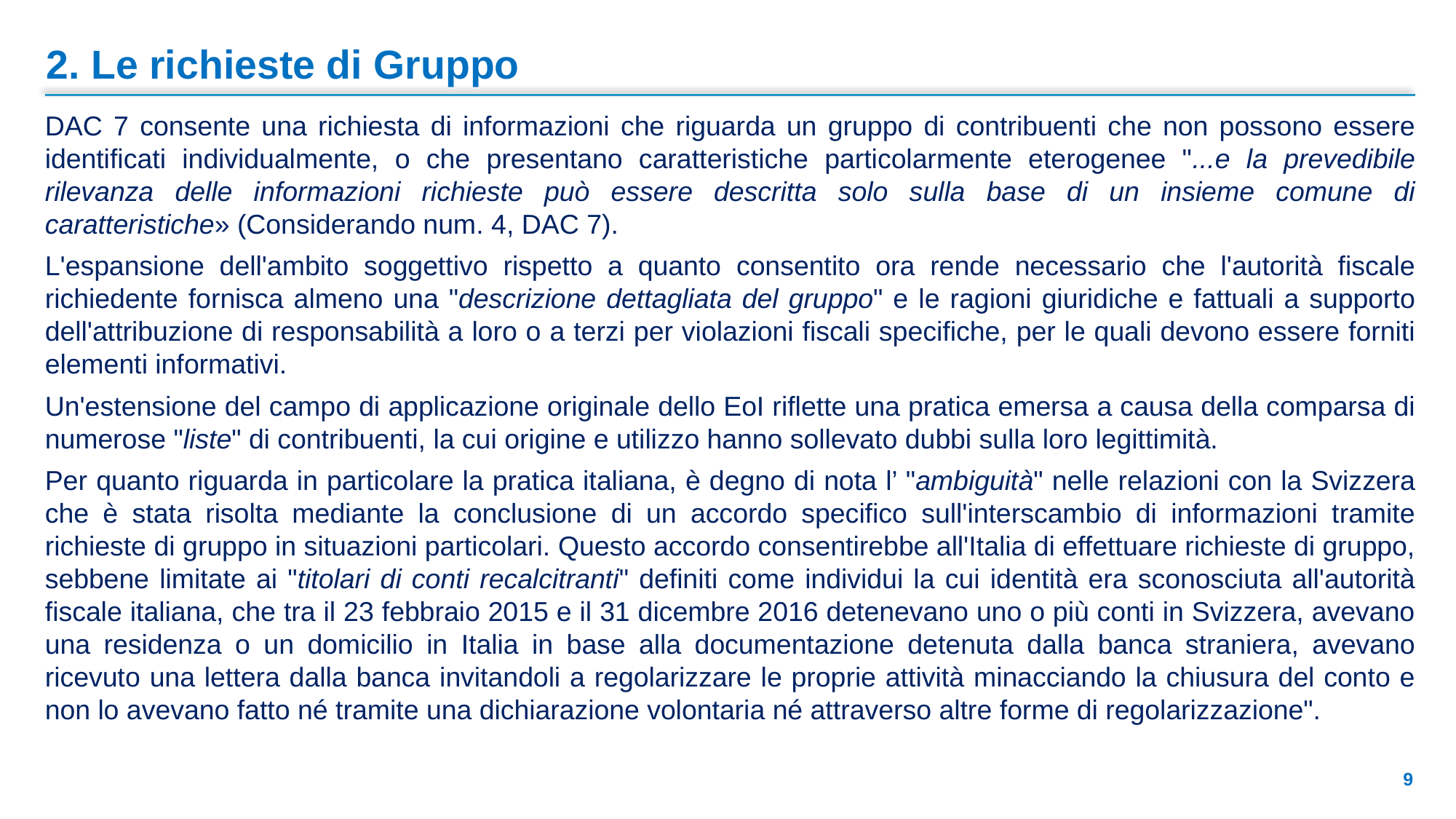

2. Le richieste di Gruppo
DAC 7 consente una richiesta di informazioni che riguarda un gruppo di contribuenti che non possono essere identificati individualmente, o che presentano caratteristiche particolarmente eterogenee "...e la prevedibile rilevanza delle informazioni richieste può essere descritta solo sulla base di un insieme comune di caratteristiche» (Considerando num. 4, DAC 7).
L'espansione dell'ambito soggettivo rispetto a quanto consentito ora rende necessario che l'autorità fiscale richiedente fornisca almeno una "descrizione dettagliata del gruppo" e le ragioni giuridiche e fattuali a supporto dell'attribuzione di responsabilità a loro o a terzi per violazioni fiscali specifiche, per le quali devono essere forniti elementi informativi.
Un'estensione del campo di applicazione originale dello EoI riflette una pratica emersa a causa della comparsa di numerose "liste" di contribuenti, la cui origine e utilizzo hanno sollevato dubbi sulla loro legittimità.
Per quanto riguarda in particolare la pratica italiana, è degno di nota l’ "ambiguità" nelle relazioni con la Svizzera che è stata risolta mediante la conclusione di un accordo specifico sull'interscambio di informazioni tramite richieste di gruppo in situazioni particolari. Questo accordo consentirebbe all'Italia di effettuare richieste di gruppo, sebbene limitate ai "titolari di conti recalcitranti" definiti come individui la cui identità era sconosciuta all'autorità fiscale italiana, che tra il 23 febbraio 2015 e il 31 dicembre 2016 detenevano uno o più conti in Svizzera, avevano una residenza o un domicilio in Italia in base alla documentazione detenuta dalla banca straniera, avevano ricevuto una lettera dalla banca invitandoli a regolarizzare le proprie attività minacciando la chiusura del conto e non lo avevano fatto né tramite una dichiarazione volontaria né attraverso altre forme di regolarizzazione".
9